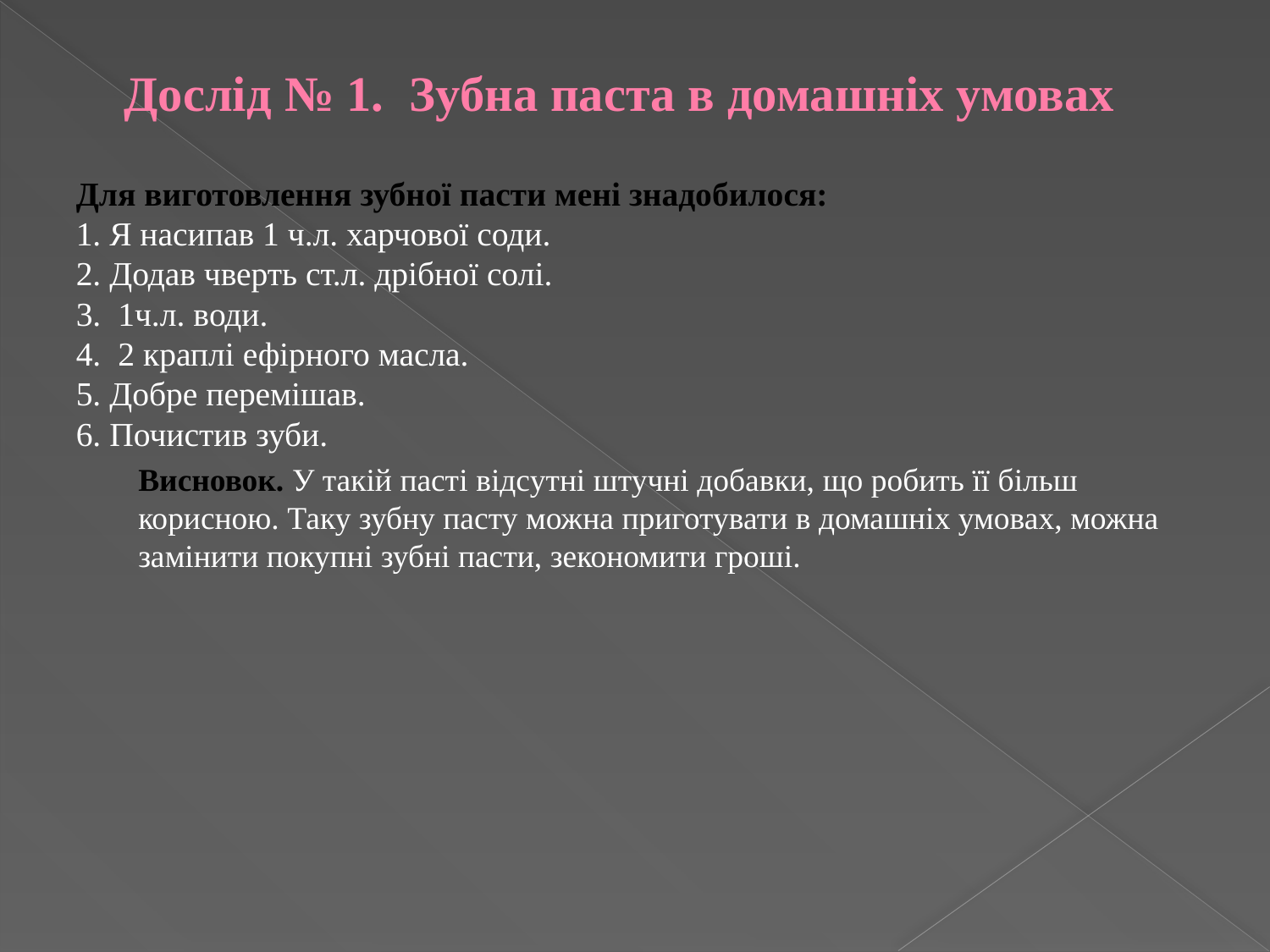

# Дослід № 1.  Зубна паста в домашніх умовах
Для виготовлення зубної пасти мені знадобилося:
1. Я насипав 1 ч.л. харчової соди.
2. Додав чверть ст.л. дрібної солі.
3.  1ч.л. води.
4.  2 краплі ефірного масла.
5. Добре перемішав.
6. Почистив зуби.
Висновок. У такій пасті відсутні штучні добавки, що робить її більш корисною. Таку зубну пасту можна приготувати в домашніх умовах, можна замінити покупні зубні пасти, зекономити гроші.